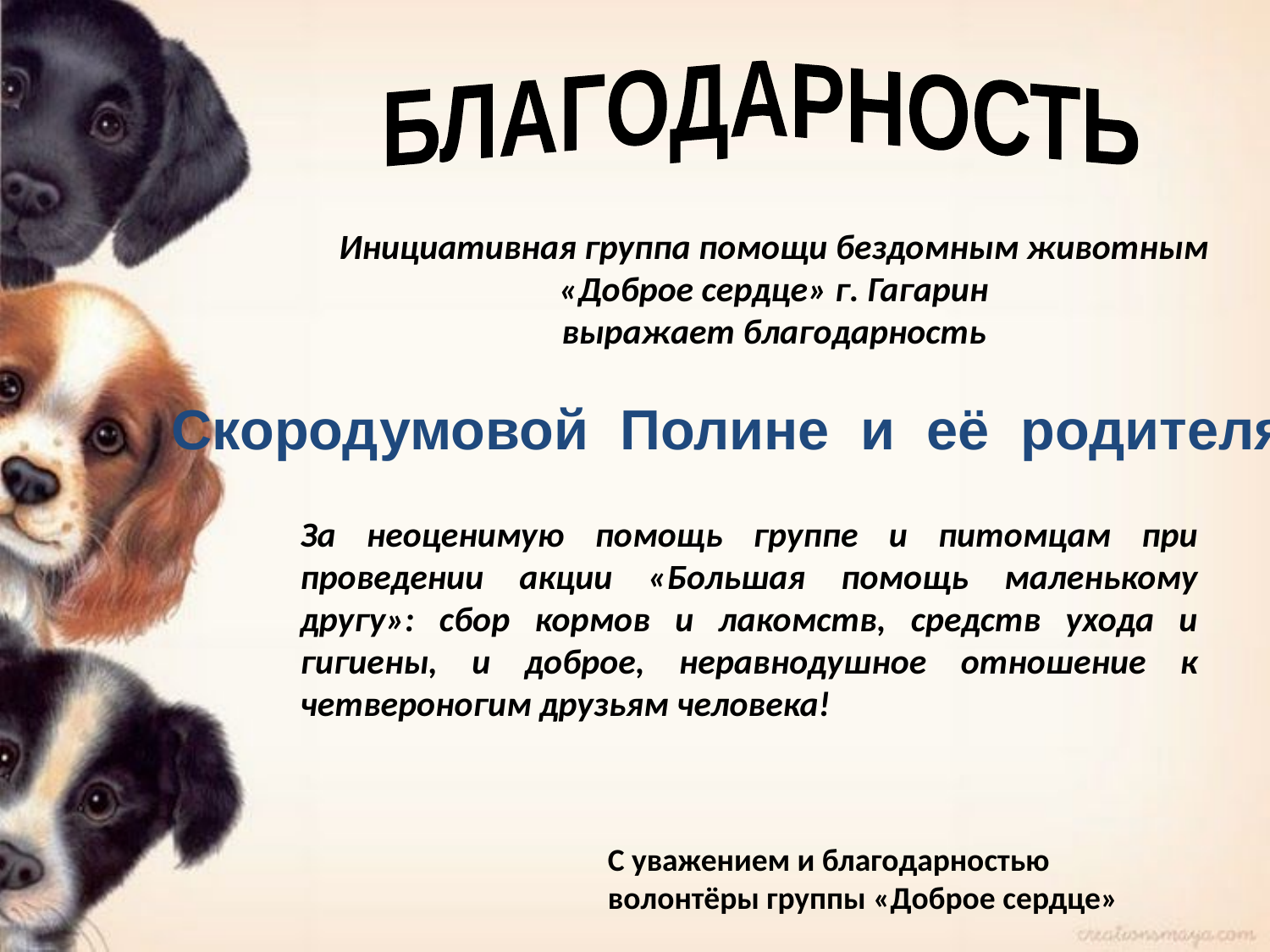

БЛАГОДАРНОСТЬ
Инициативная группа помощи бездомным животным
«Доброе сердце» г. Гагарин
выражает благодарность
Скородумовой  Полине  и  её  родителям
За неоценимую помощь группе и питомцам при проведении акции «Большая помощь маленькому другу»: сбор кормов и лакомств, средств ухода и гигиены, и доброе, неравнодушное отношение к четвероногим друзьям человека!
С уважением и благодарностью
волонтёры группы «Доброе сердце»